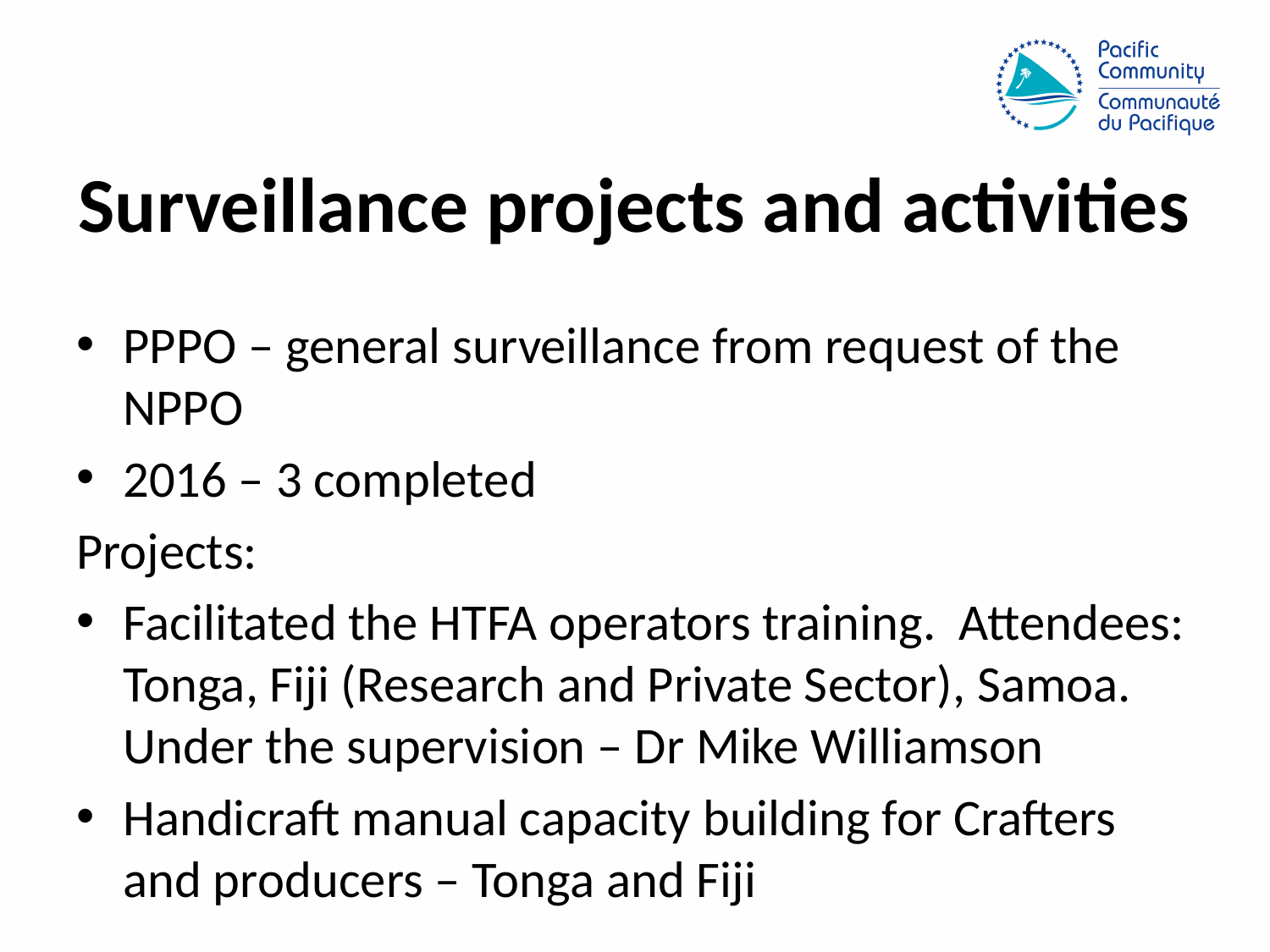

# Surveillance projects and activities
PPPO – general surveillance from request of the NPPO
2016 – 3 completed
Projects:
Facilitated the HTFA operators training.  Attendees: Tonga, Fiji (Research and Private Sector), Samoa. Under the supervision – Dr Mike Williamson
Handicraft manual capacity building for Crafters and producers – Tonga and Fiji